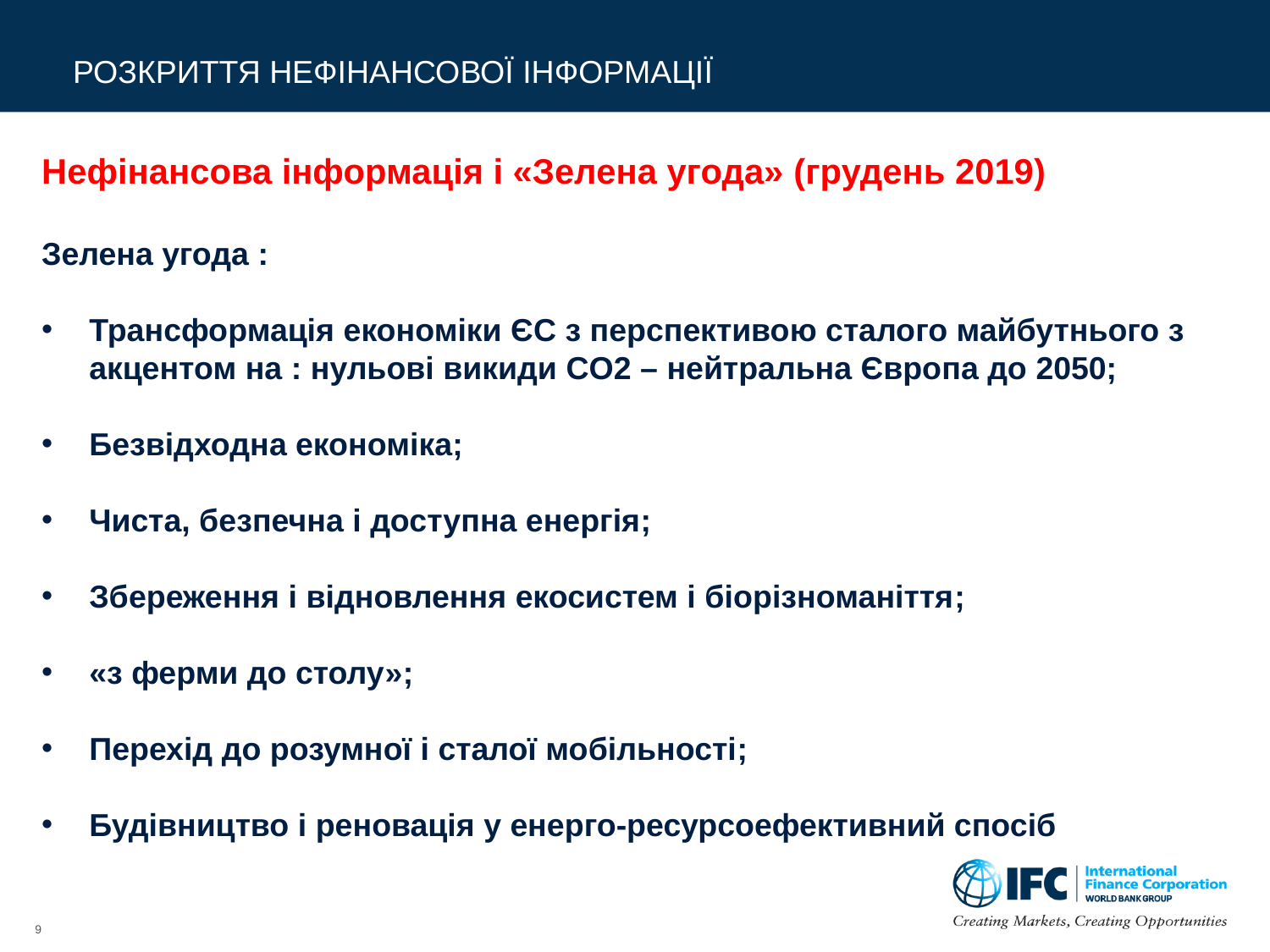

# РОЗКРИТТЯ НЕФІНАНСОВОЇ ІНФОРМАЦІЇ

Нефінансова інформація і «Зелена угода» (грудень 2019)

Зелена угода :

Трансформація економіки ЄС з перспективою сталого майбутнього з акцентом на : нульові викиди CO2 – нейтральна Європа до 2050;

Безвідходна економіка;

Чиста, безпечна і доступна енергія;

Збереження і відновлення екосистем і біорізноманіття;

«з ферми до столу»;

Перехід до розумної і сталої мобільності;

Будівництво і реновація у енерго-ресурсоефективний спосіб
9